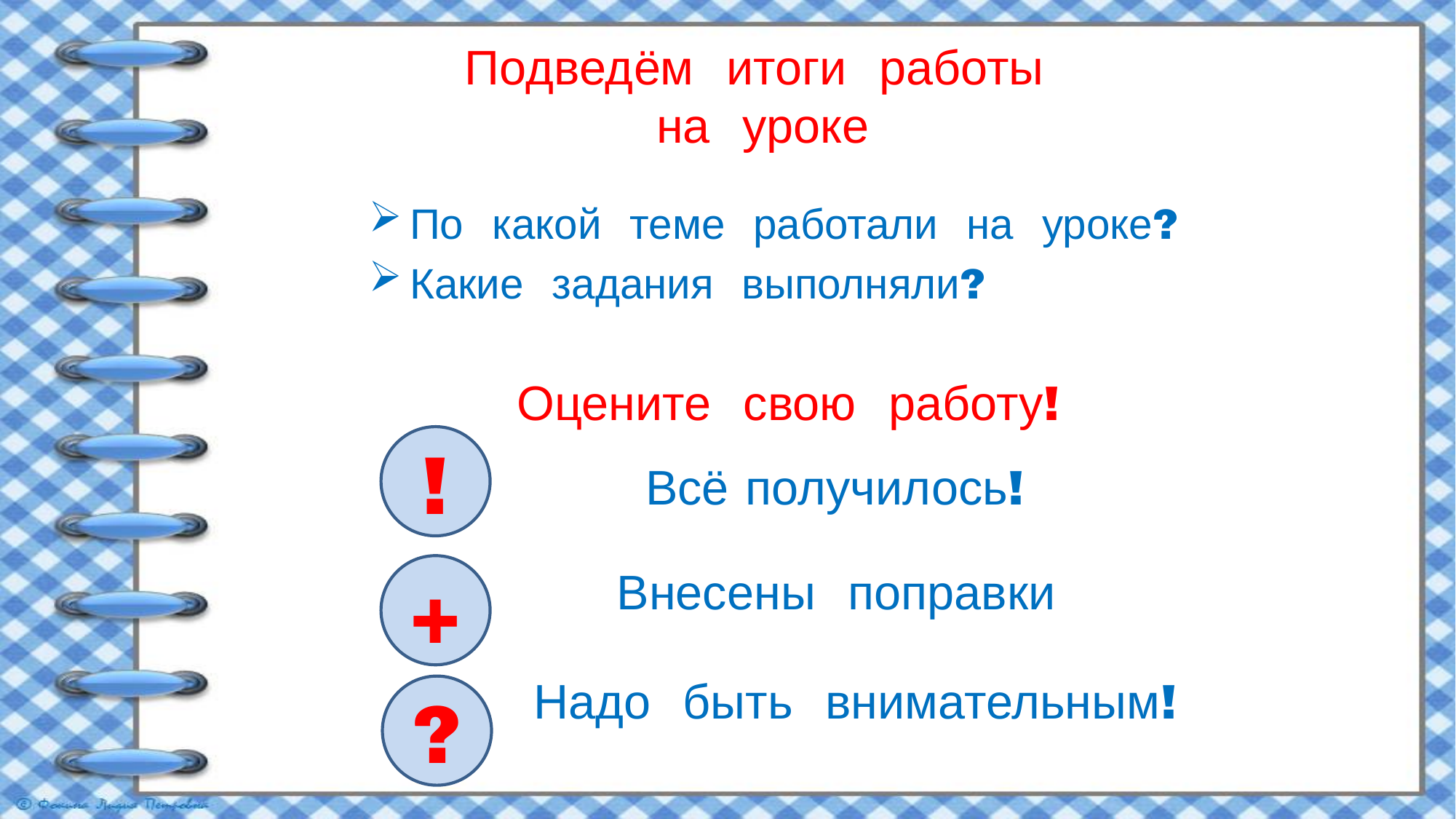

# Подведём  итоги  работы на  уроке
По  какой  теме  работали  на  уроке?
Какие  задания  выполняли?
Оцените  свою  работу!
!
Всё получилось!
+
Внесены  поправки
Надо  быть  внимательным!
?